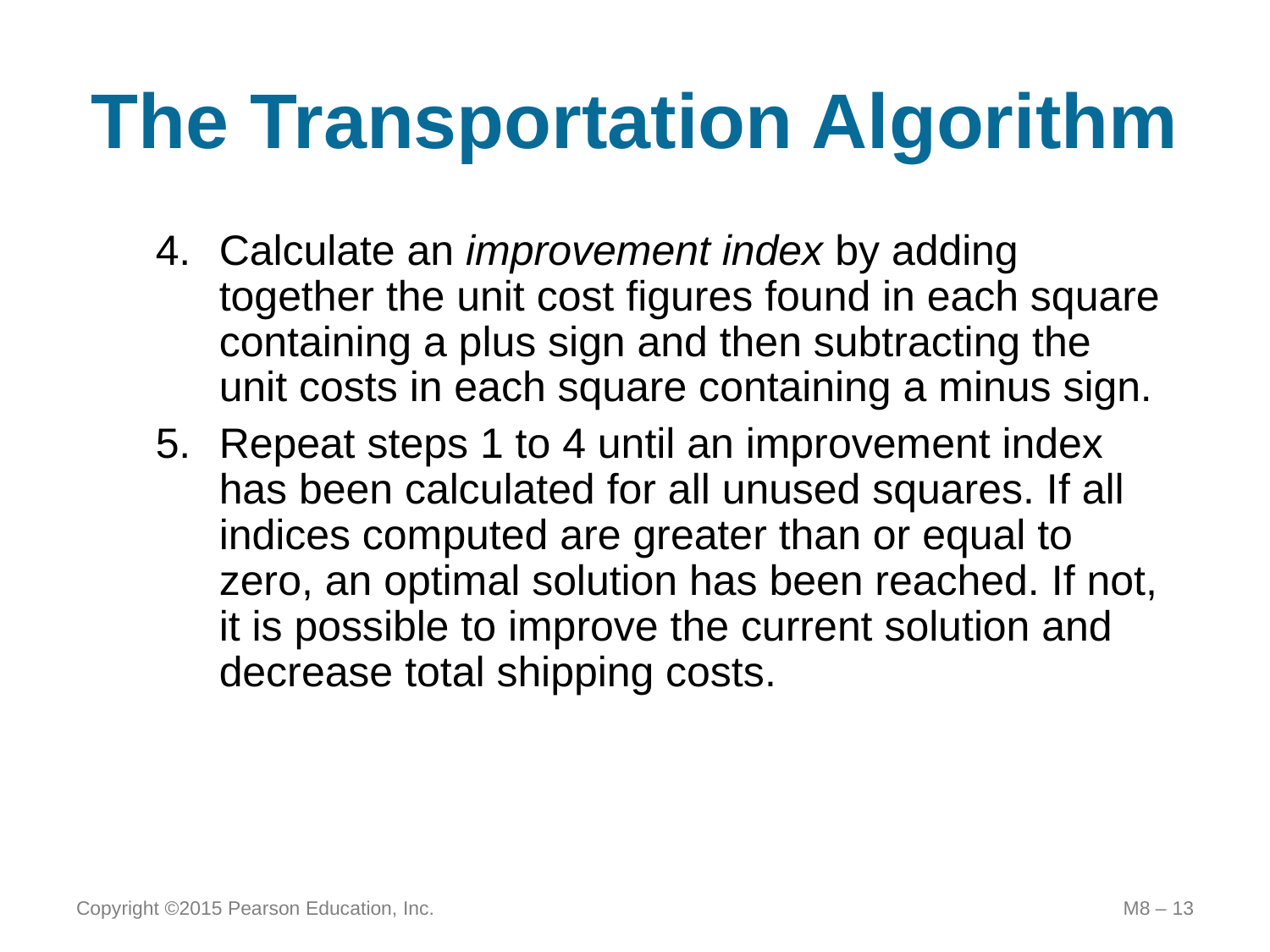

# The Transportation Algorithm
Calculate an improvement index by adding together the unit cost figures found in each square containing a plus sign and then subtracting the unit costs in each square containing a minus sign.
Repeat steps 1 to 4 until an improvement index has been calculated for all unused squares. If all indices computed are greater than or equal to zero, an optimal solution has been reached. If not, it is possible to improve the current solution and decrease total shipping costs.

Copyright ©2015 Pearson Education, Inc.
M8 – 13